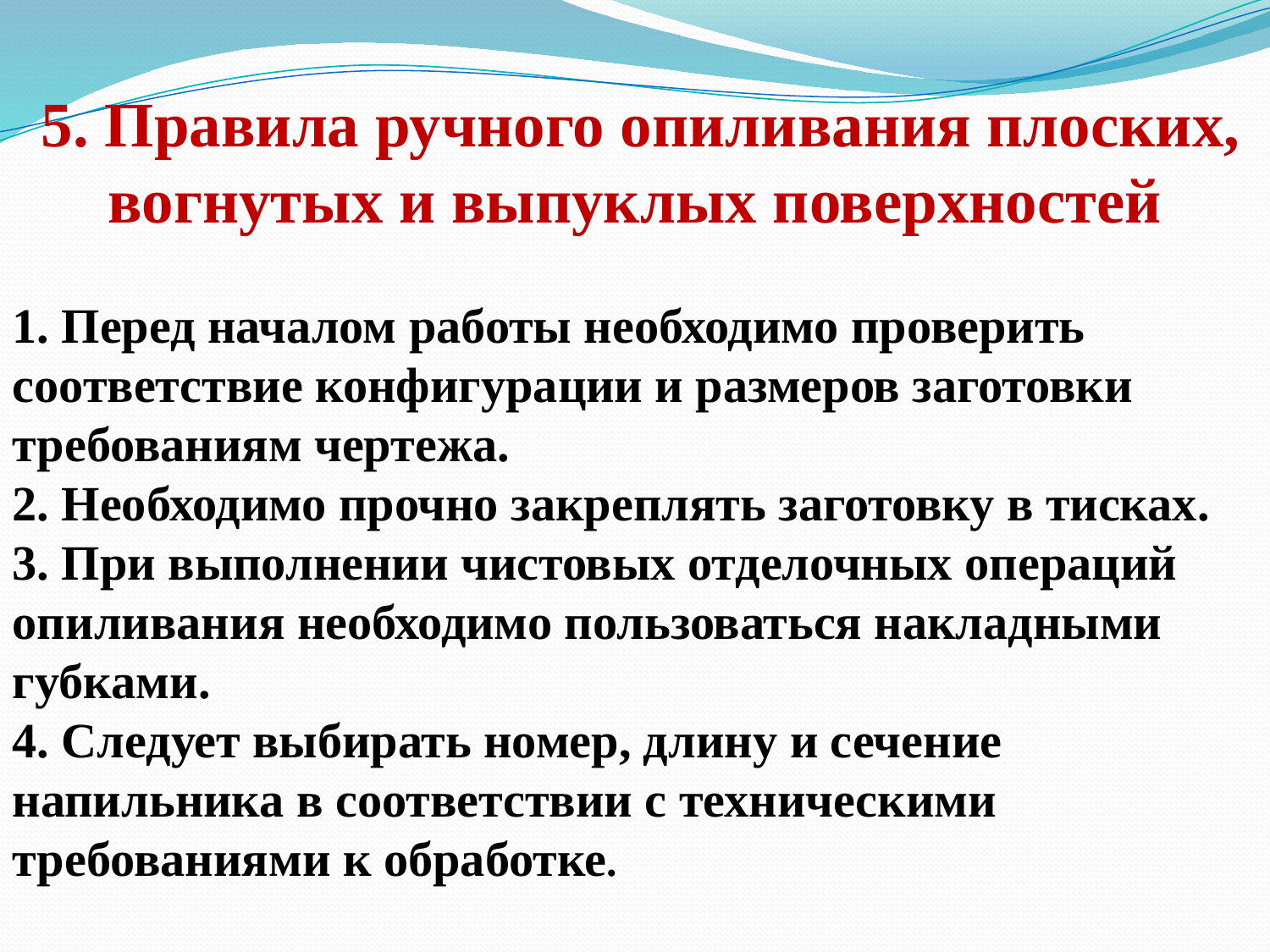

# 5. Правила ручного опиливания плоских, вогнутых и выпуклых поверхностей
1. Перед началом работы необходимо проверить соответствие конфигурации и размеров заготовки требованиям чертежа.
2. Необходимо прочно закреплять заготовку в тисках.
3. При выполнении чистовых отделочных операций опиливания необходимо пользоваться накладными губками.
4. Следует выбирать номер, длину и сечение напильника в соответствии с техническими требованиями к обработке.